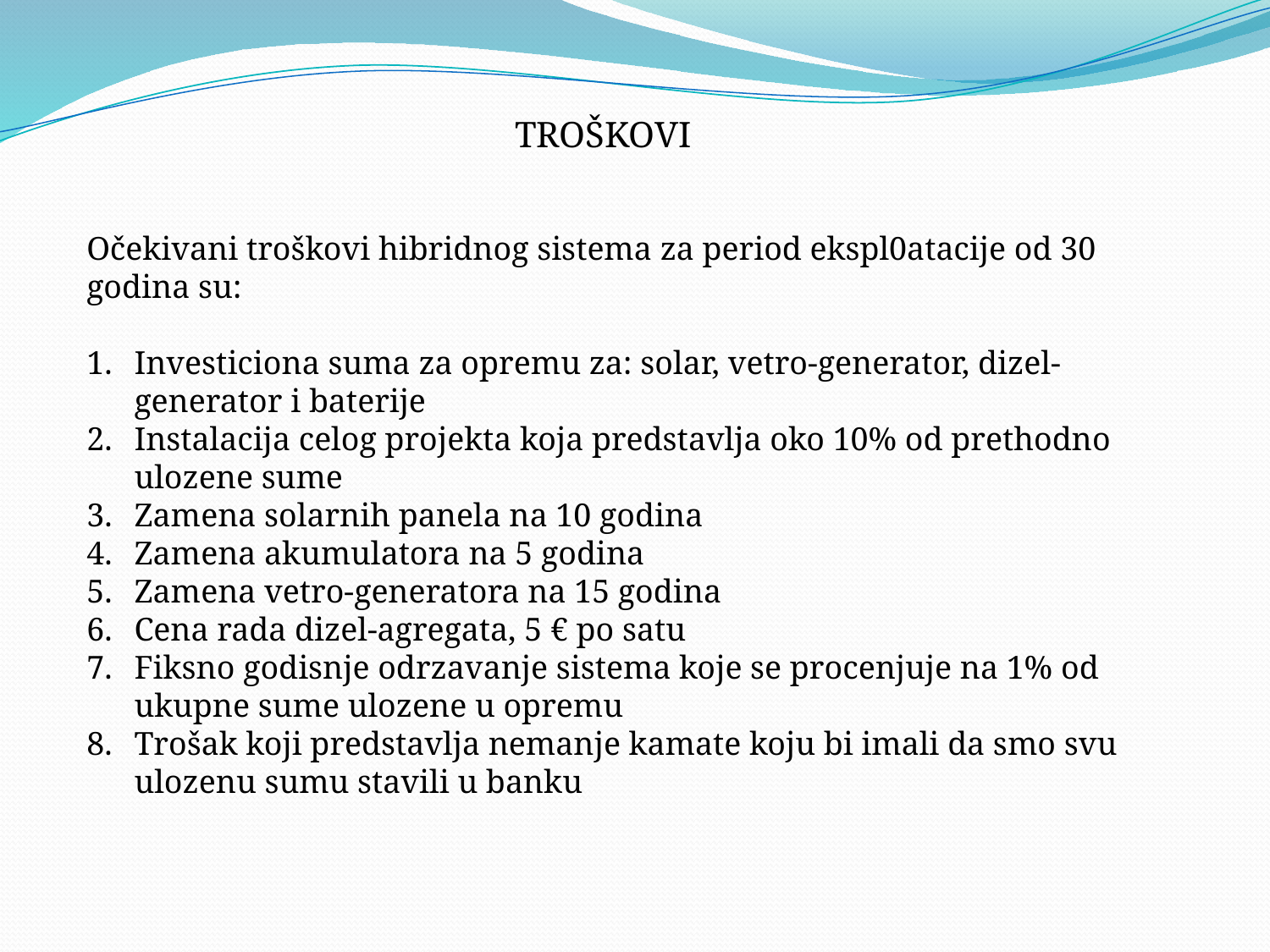

TROŠKOVI
Očekivani troškovi hibridnog sistema za period ekspl0atacije od 30 godina su:

Investiciona suma za opremu za: solar, vetro-generator, dizel-generator i baterije
Instalacija celog projekta koja predstavlja oko 10% od prethodno ulozene sume
Zamena solarnih panela na 10 godina
Zamena akumulatora na 5 godina
Zamena vetro-generatora na 15 godina
Cena rada dizel-agregata, 5 € po satu
Fiksno godisnje odrzavanje sistema koje se procenjuje na 1% od ukupne sume ulozene u opremu
Trošak koji predstavlja nemanje kamate koju bi imali da smo svu ulozenu sumu stavili u banku